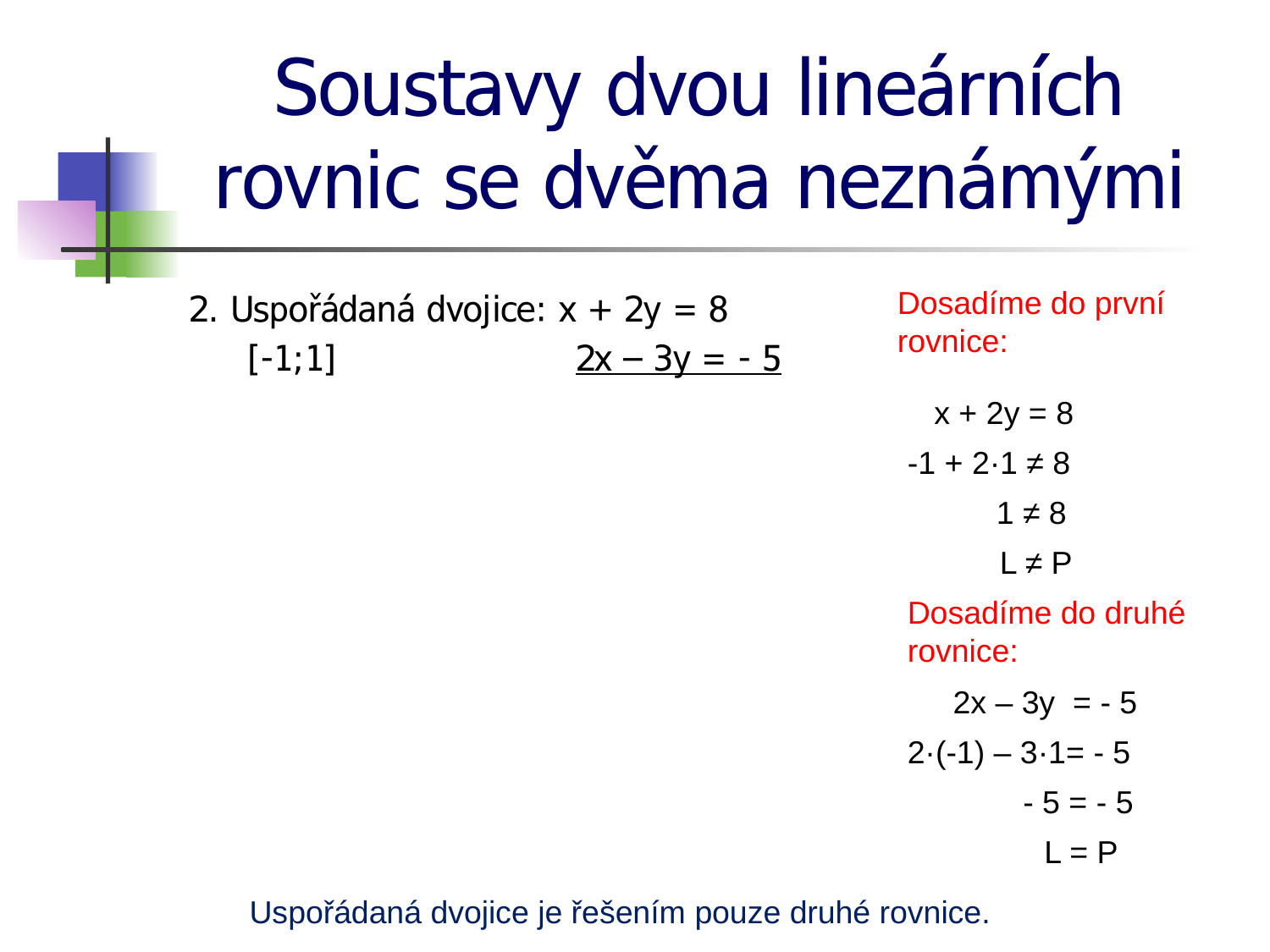

# Soustavy dvou lineárních rovnic se dvěma neznámými
Dosadíme do první rovnice:
2. Uspořádaná dvojice: x + 2y = 8
[-1;1]		 2x – 3y = - 5
   x + 2y = 8
-1 + 2·1 ≠ 8
          1 ≠ 8
                L ≠ P
Dosadíme do druhé rovnice:
    2x – 3y  = - 5
2·(-1) – 3·1= - 5
             - 5 = - 5
            L = P
Uspořádaná dvojice je řešením pouze druhé rovnice.